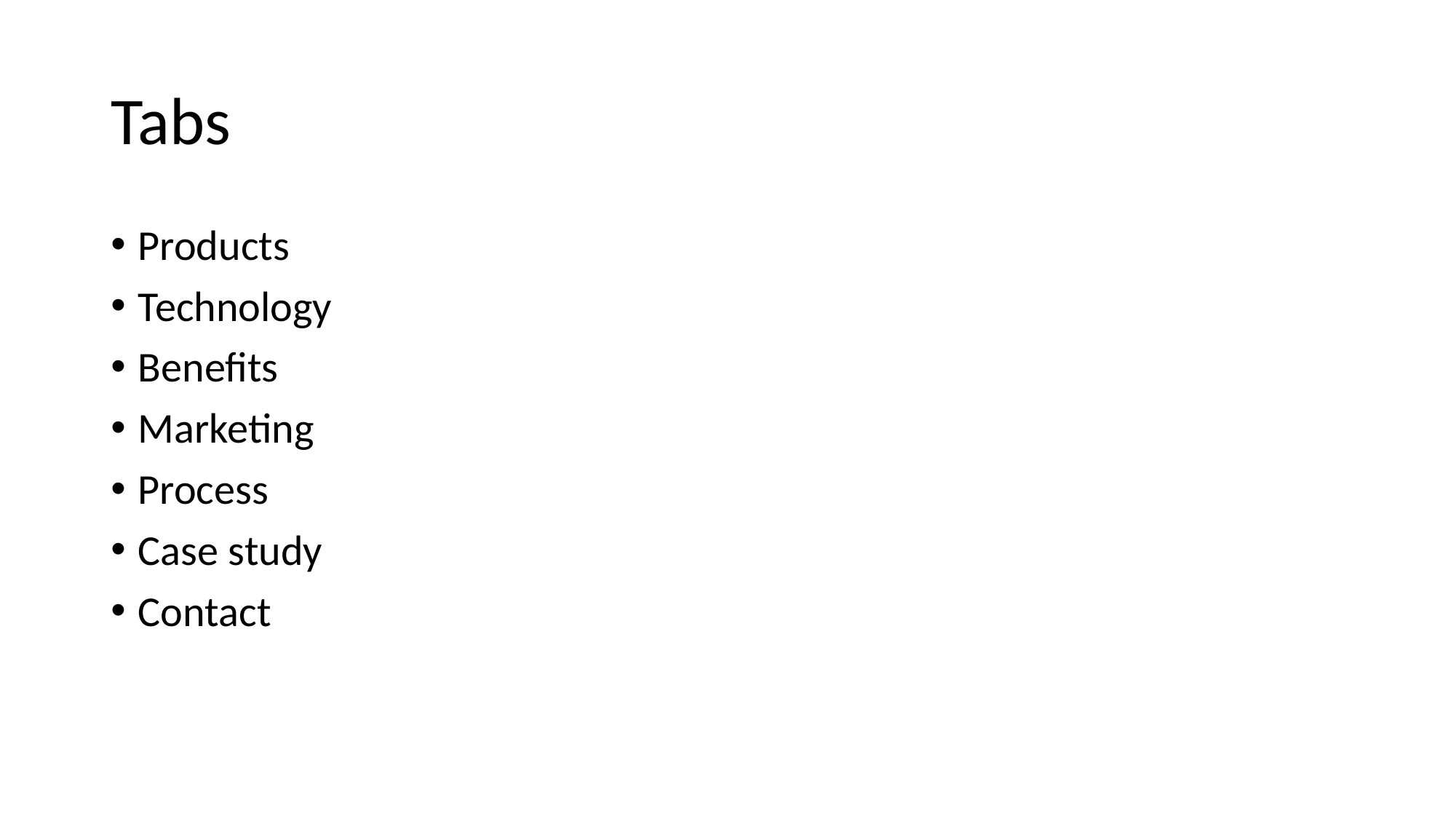

# Tabs
Products
Technology
Benefits
Marketing
Process
Case study
Contact